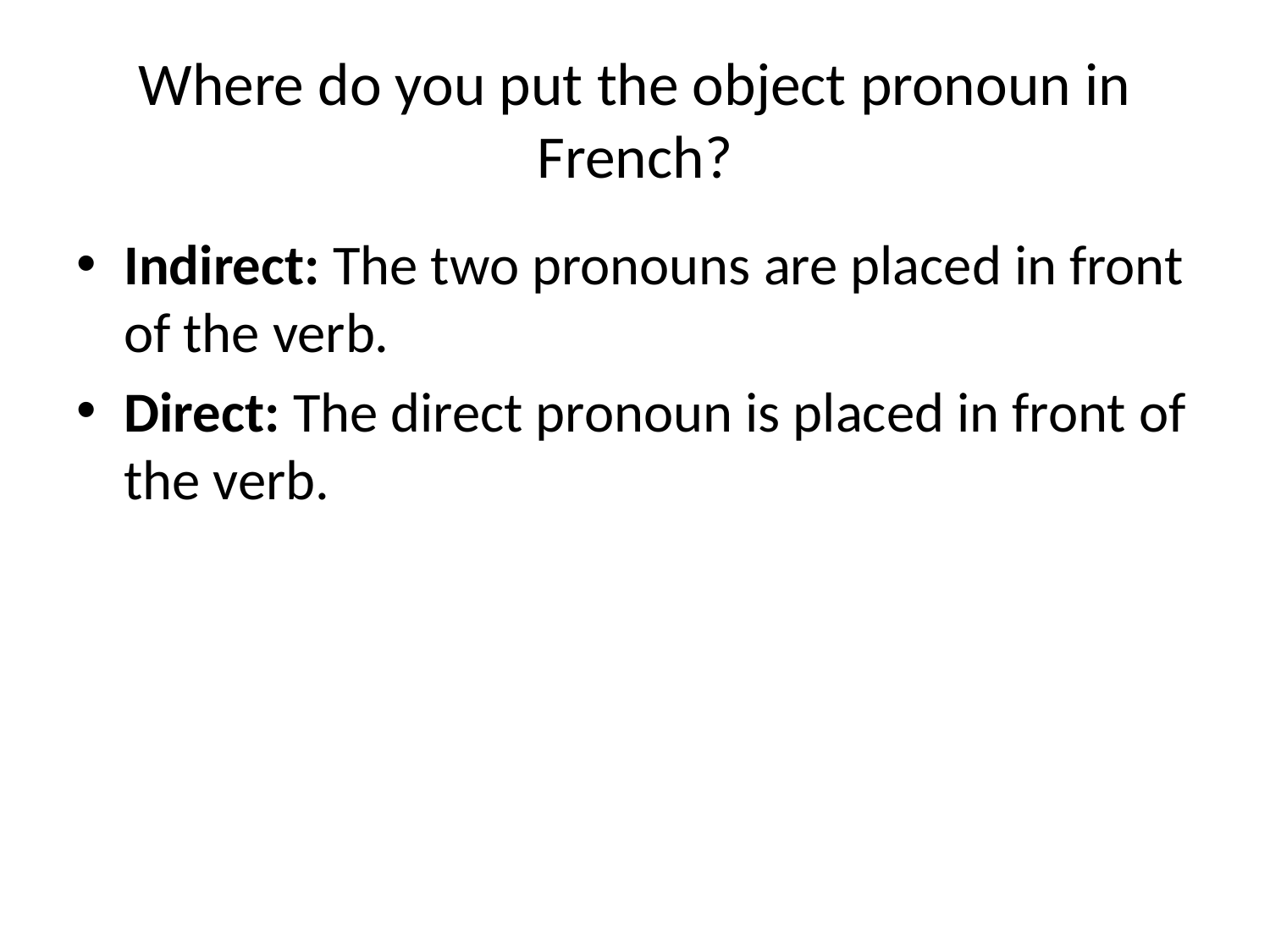

# Where do you put the object pronoun in French?
Indirect: The two pronouns are placed in front of the verb.
Direct: The direct pronoun is placed in front of the verb.